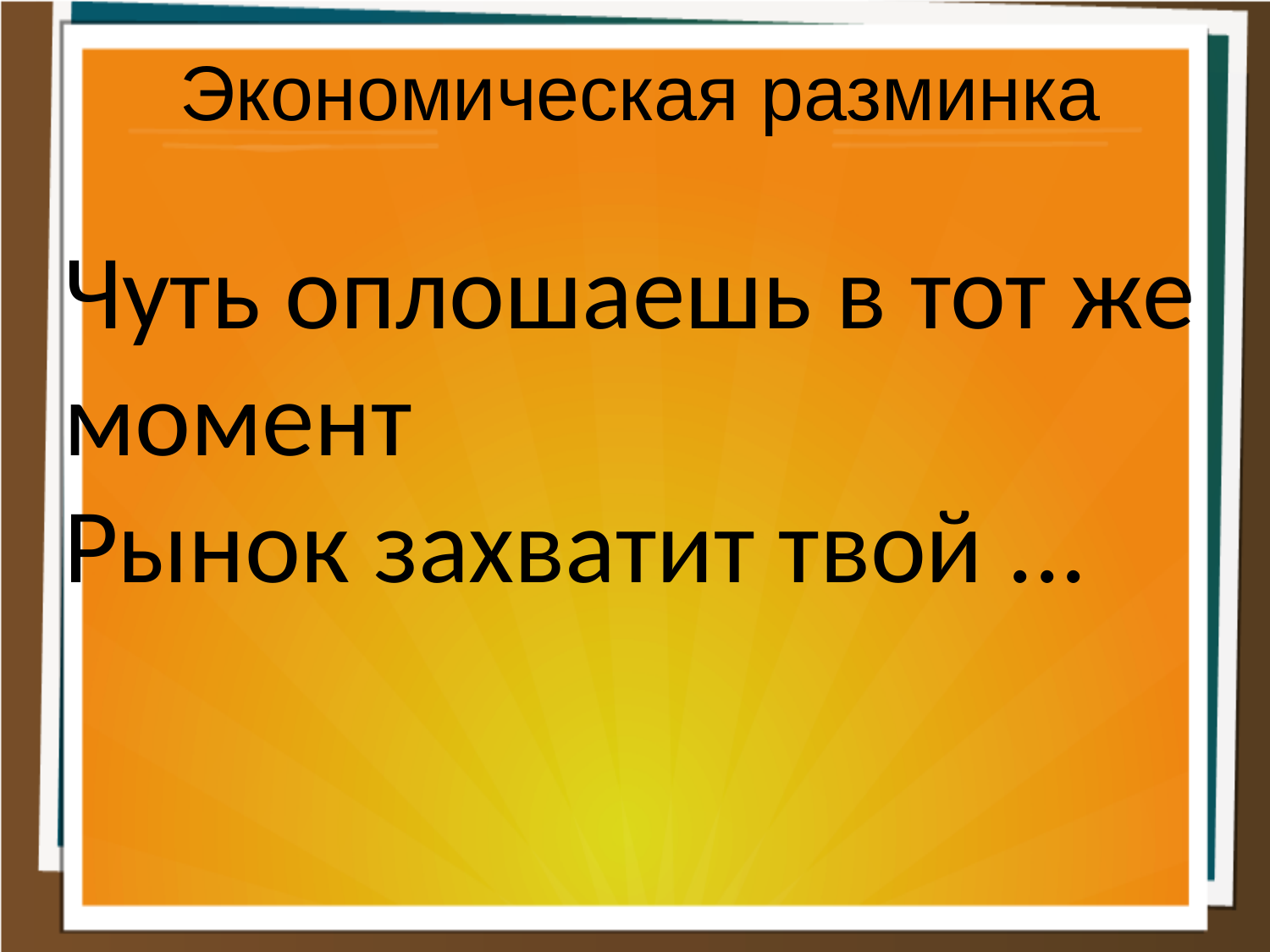

Экономическая разминка
Чуть оплошаешь в тот же момент
Рынок захватит твой ...